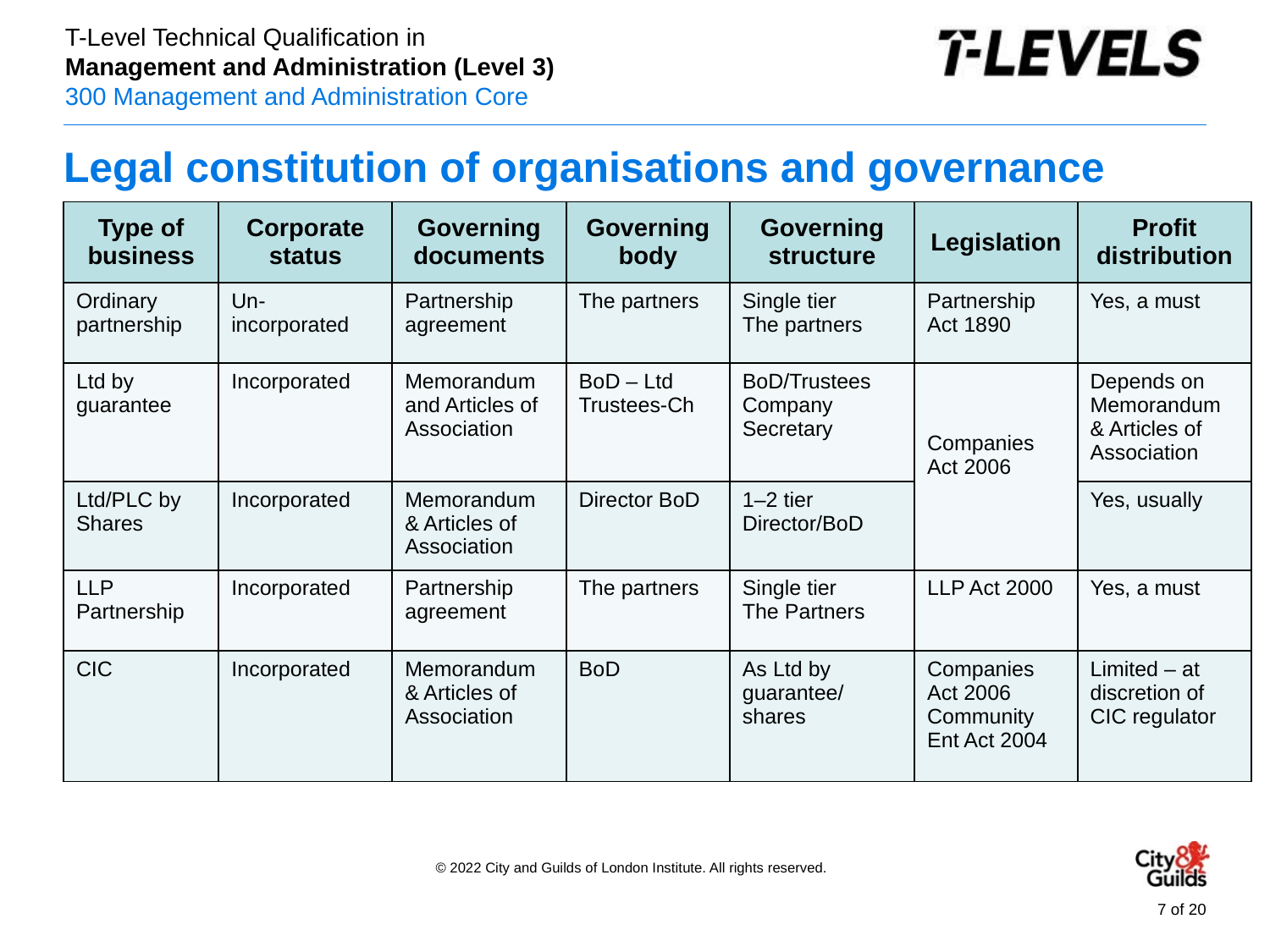

# Legal constitution of organisations and governance
| Type of business | Corporate status | Governing documents | Governing body | Governing structure | Legislation | Profit distribution |
| --- | --- | --- | --- | --- | --- | --- |
| Ordinary partnership | Un- incorporated | Partnership agreement | The partners | Single tier The partners | Partnership Act 1890 | Yes, a must |
| Ltd by guarantee | Incorporated | Memorandum and Articles of Association | BoD – Ltd Trustees-Ch | BoD/Trustees Company Secretary | Companies Act 2006 | Depends on Memorandum & Articles of Association |
| Ltd/PLC by Shares | Incorporated | Memorandum & Articles of Association | Director BoD | 1–2 tier Director/BoD |  | Yes, usually |
| LLP Partnership | Incorporated | Partnership agreement | The partners | Single tier The Partners | LLP Act 2000 | Yes, a must |
| CIC | Incorporated | Memorandum & Articles of Association | BoD | As Ltd by guarantee/ shares | Companies Act 2006 Community Ent Act 2004 | Limited – at discretion of CIC regulator |